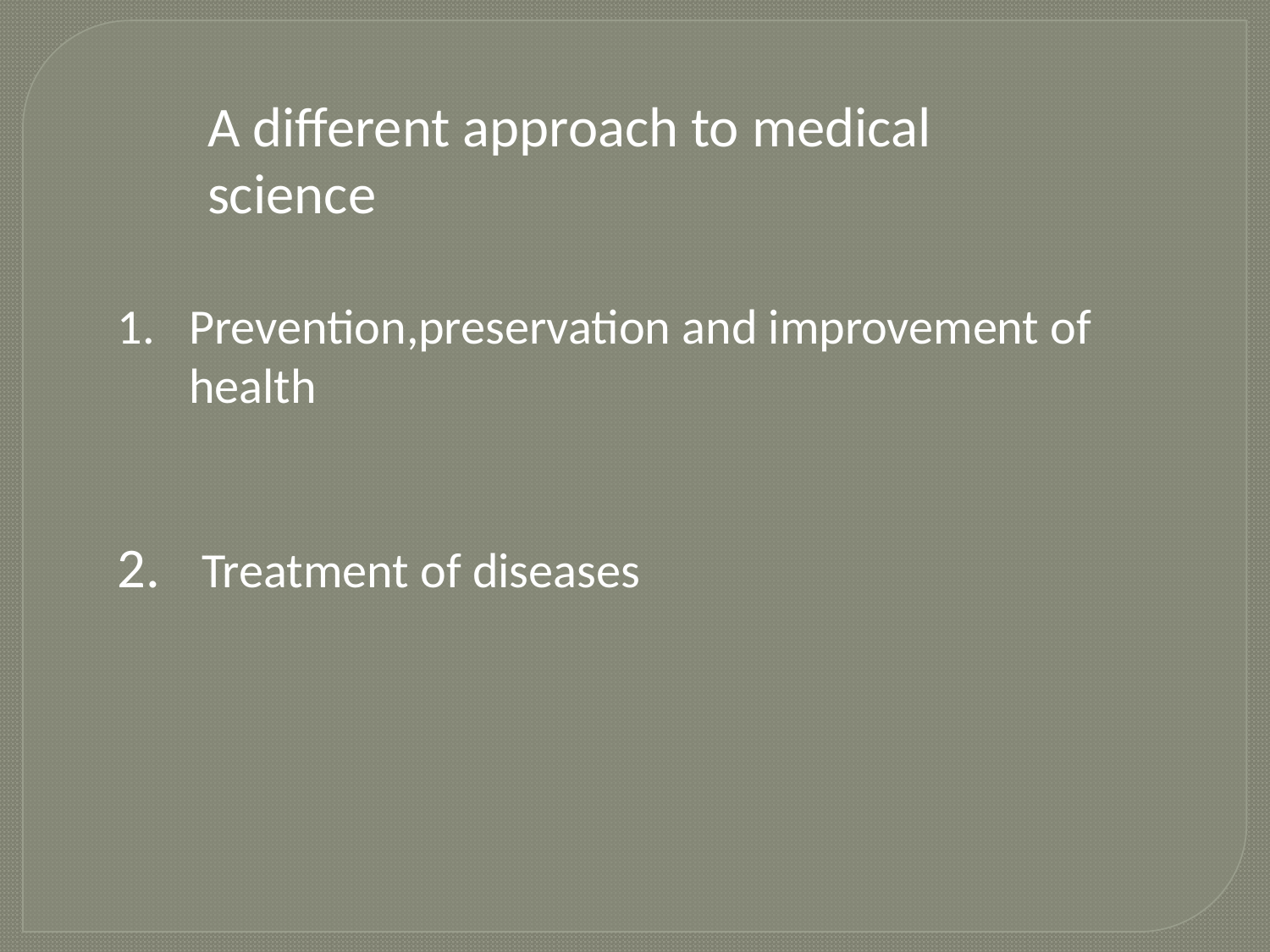

A different approach to medical science
Prevention,preservation and improvement of health

 Treatment of diseases